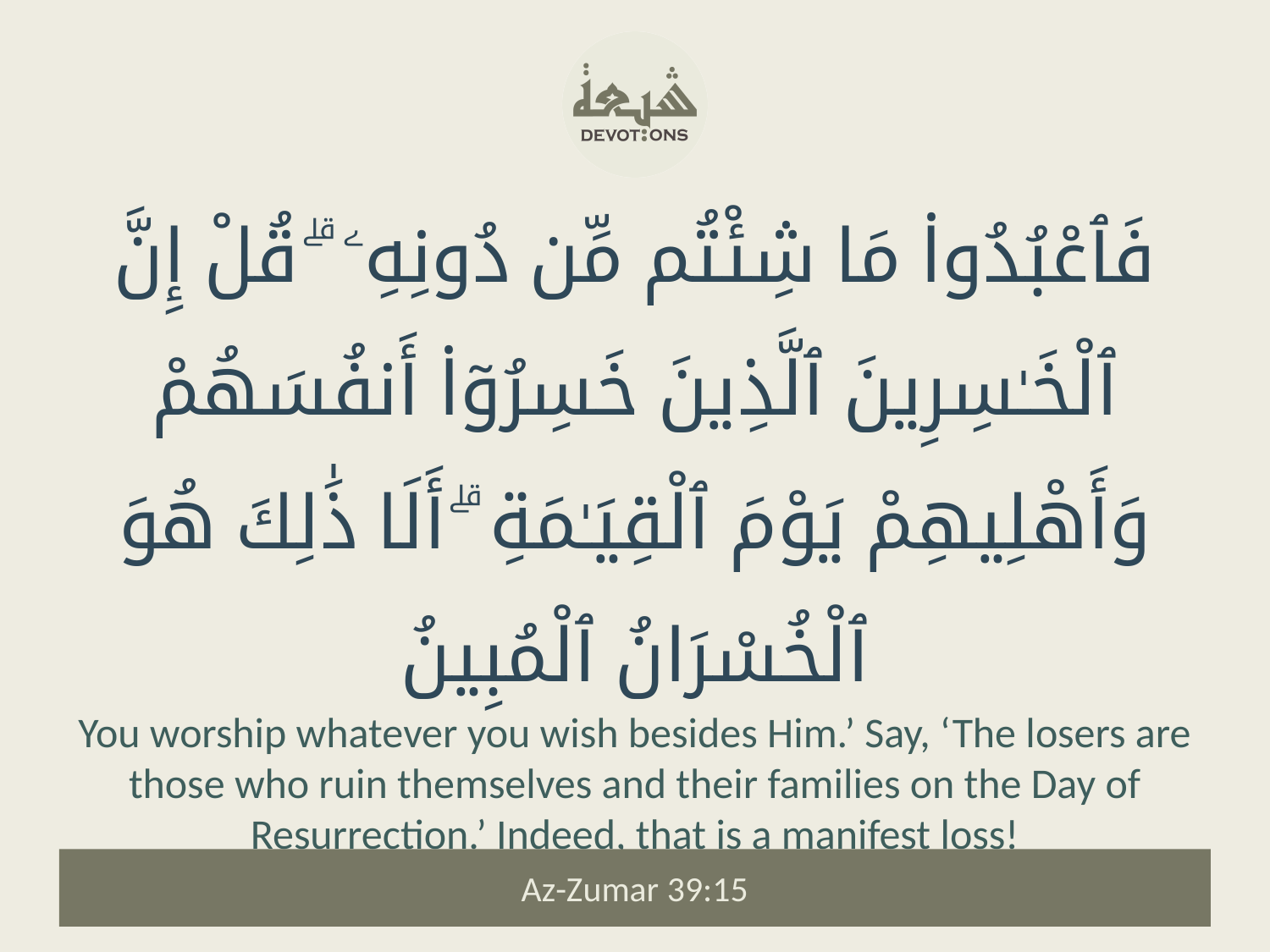

فَٱعْبُدُوا۟ مَا شِئْتُم مِّن دُونِهِۦ ۗ قُلْ إِنَّ ٱلْخَـٰسِرِينَ ٱلَّذِينَ خَسِرُوٓا۟ أَنفُسَهُمْ وَأَهْلِيهِمْ يَوْمَ ٱلْقِيَـٰمَةِ ۗ أَلَا ذَٰلِكَ هُوَ ٱلْخُسْرَانُ ٱلْمُبِينُ
You worship whatever you wish besides Him.’ Say, ‘The losers are those who ruin themselves and their families on the Day of Resurrection.’ Indeed, that is a manifest loss!
Az-Zumar 39:15